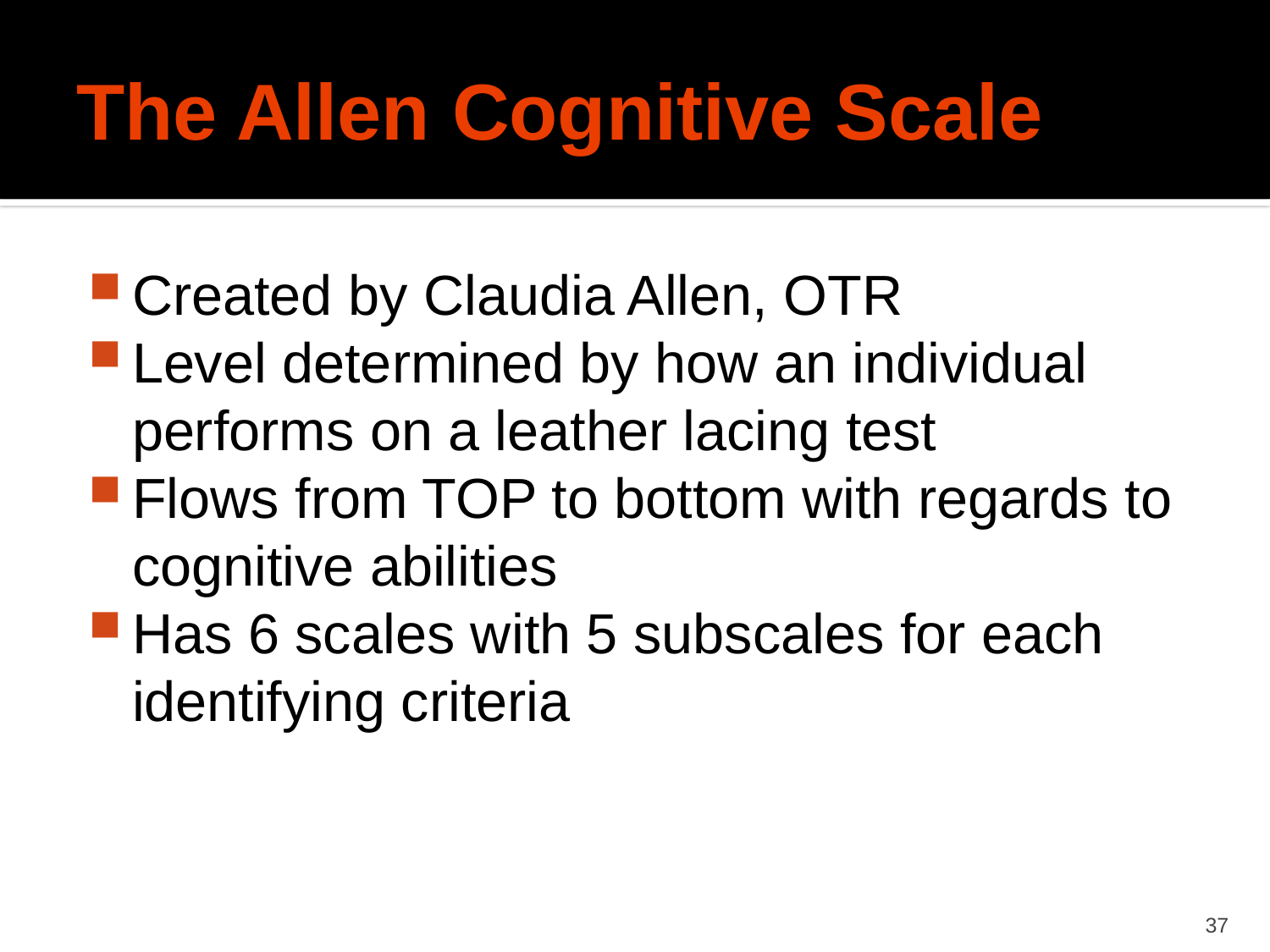

# The Allen Cognitive Scale
Created by Claudia Allen, OTR
Level determined by how an individual performs on a leather lacing test
Flows from TOP to bottom with regards to cognitive abilities
Has 6 scales with 5 subscales for each identifying criteria
37